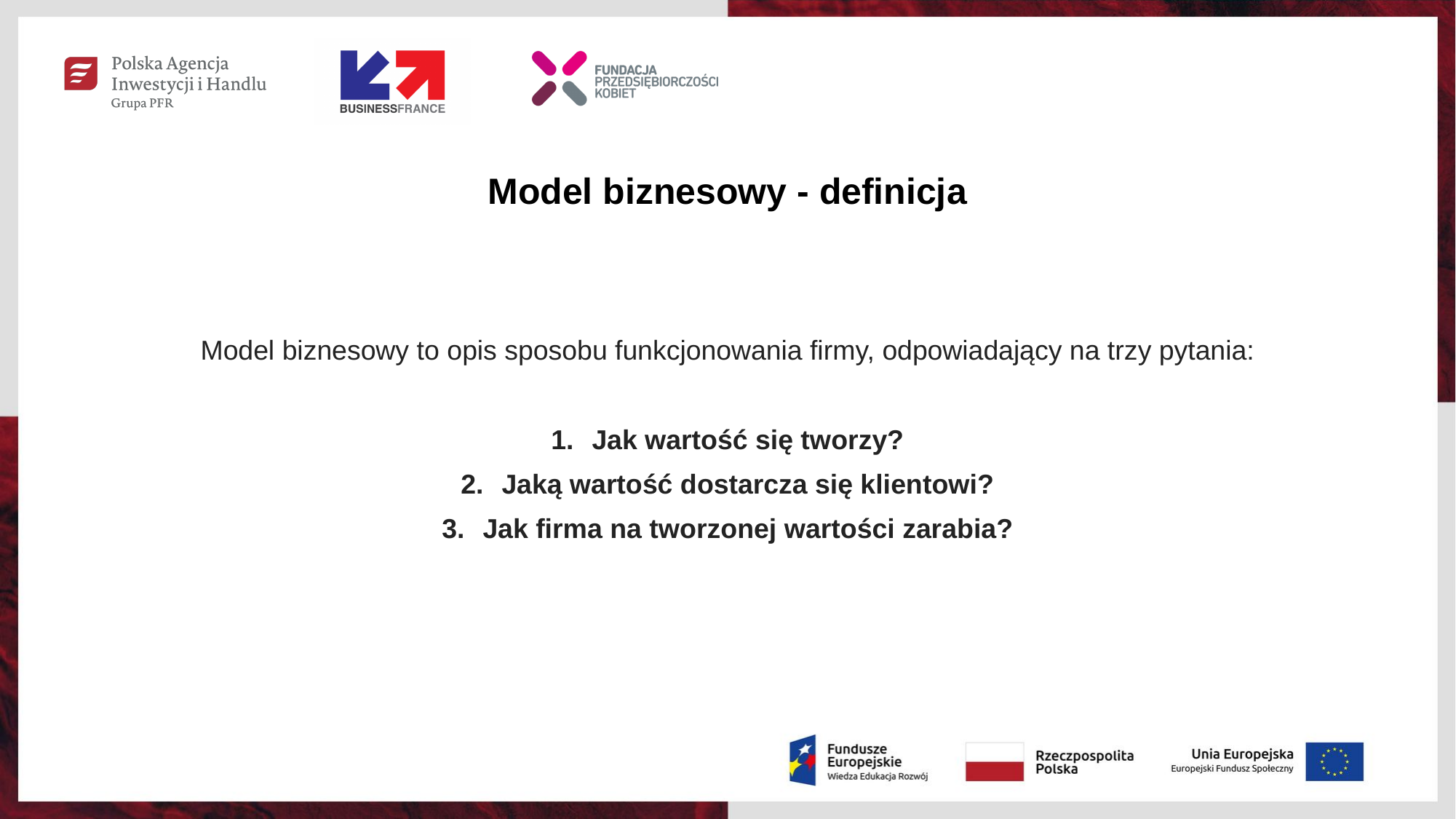

# Model biznesowy - definicja

Model biznesowy to opis sposobu funkcjonowania firmy, odpowiadający na trzy pytania:

Jak wartość się tworzy?
Jaką wartość dostarcza się klientowi?
Jak firma na tworzonej wartości zarabia?